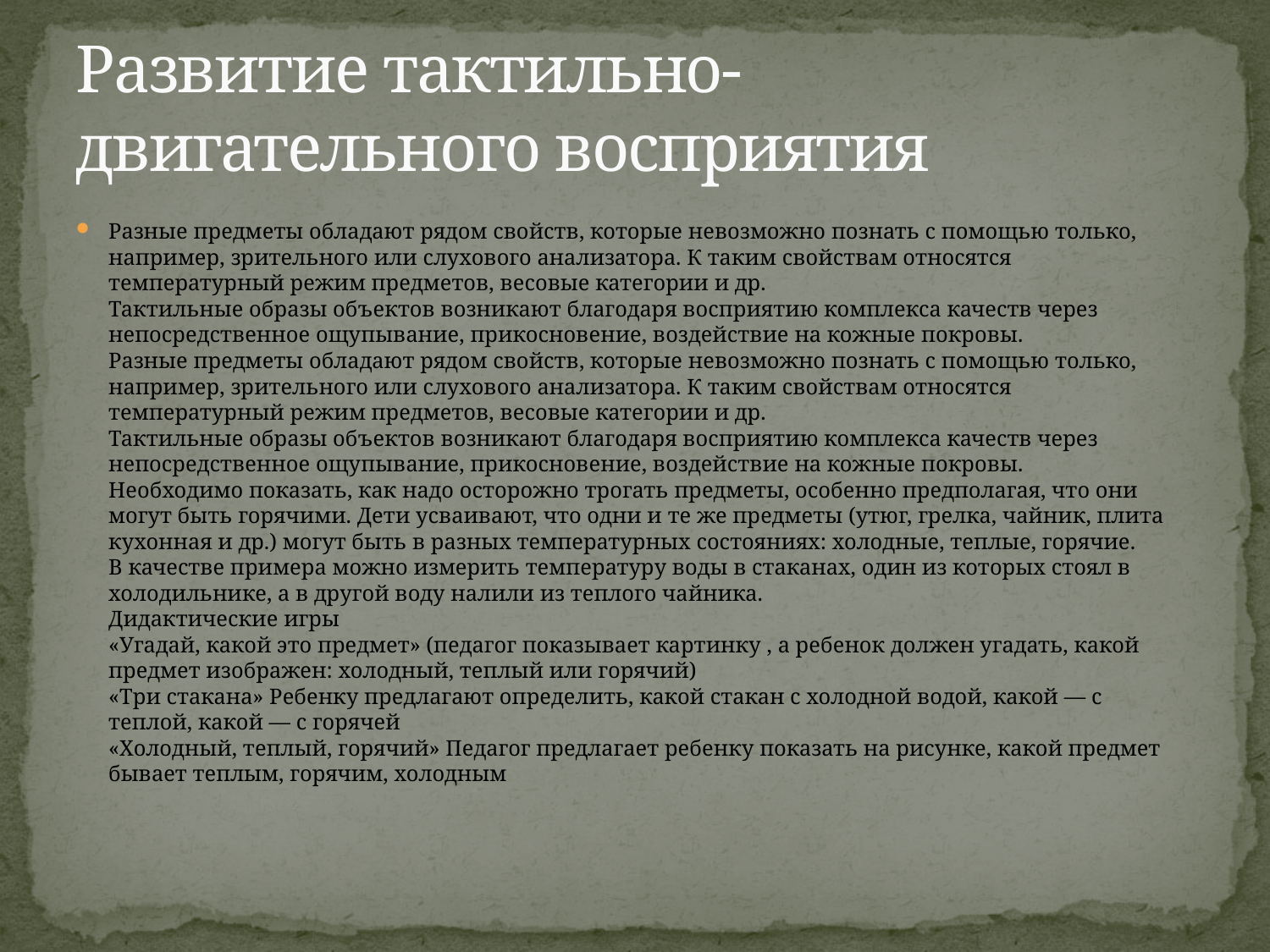

# Развитие тактильно-двигательного восприятия
Разные предметы обладают рядом свойств, которые невозможно познать с помощью только, например, зрительного или слухового анализатора. К таким свойствам относятся температурный режим предметов, весовые категории и др.
Тактильные образы объектов возникают благодаря восприятию комплекса качеств через непосредственное ощупывание, прикосновение, воздействие на кожные покровы.
Разные предметы обладают рядом свойств, которые невозможно познать с помощью только, например, зрительного или слухового анализатора. К таким свойствам относятся температурный режим предметов, весовые категории и др.
Тактильные образы объектов возникают благодаря восприятию комплекса качеств через непосредственное ощупывание, прикосновение, воздействие на кожные покровы.
Необходимо показать, как надо осторожно трогать предметы, особенно предполагая, что они могут быть горячими. Дети усваивают, что одни и те же предметы (утюг, грелка, чайник, плита кухонная и др.) могут быть в разных температурных состояниях: холодные, теплые, горячие.
В качестве примера можно измерить температуру воды в стаканах, один из которых стоял в холодильнике, а в другой воду налили из теплого чайника.
Дидактические игры
«Угадай, какой это предмет» (педагог показывает картинку , а ребенок должен угадать, какой предмет изображен: холодный, теплый или горячий)
«Три стакана» Ребенку предлагают определить, какой стакан с холодной водой, какой — с теплой, какой — с горячей
«Холодный, теплый, горячий» Педагог предлагает ребенку показать на рисунке, какой предмет бывает теплым, горячим, холодным